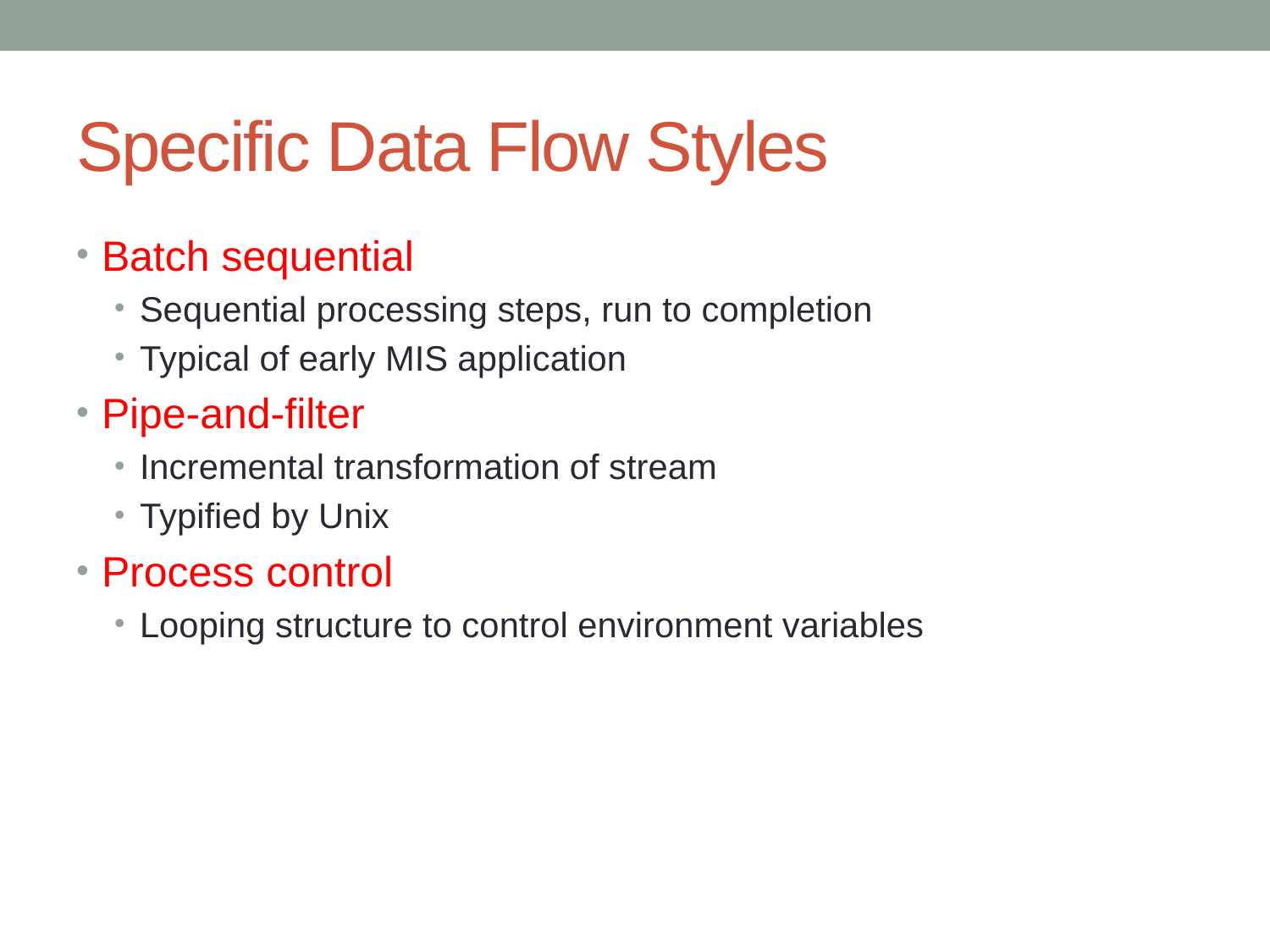

# Specific Data Flow Styles
Batch sequential
Sequential processing steps, run to completion
Typical of early MIS application
Pipe-and-filter
Incremental transformation of stream
Typified by Unix
Process control
Looping structure to control environment variables